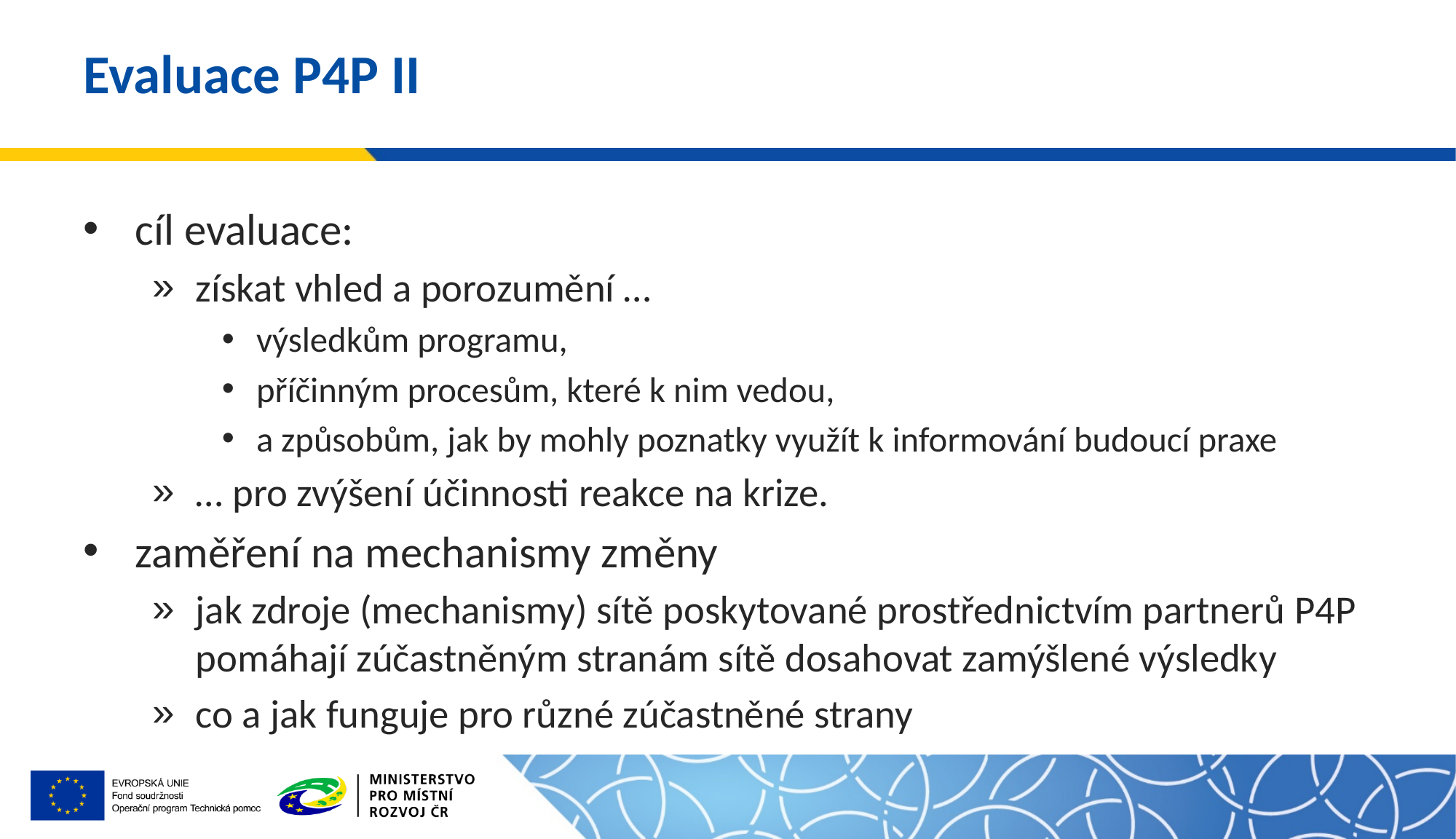

# Evaluace P4P II
cíl evaluace:
získat vhled a porozumění …
výsledkům programu,
příčinným procesům, které k nim vedou,
a způsobům, jak by mohly poznatky využít k informování budoucí praxe
… pro zvýšení účinnosti reakce na krize.
zaměření na mechanismy změny
jak zdroje (mechanismy) sítě poskytované prostřednictvím partnerů P4P pomáhají zúčastněným stranám sítě dosahovat zamýšlené výsledky
co a jak funguje pro různé zúčastněné strany